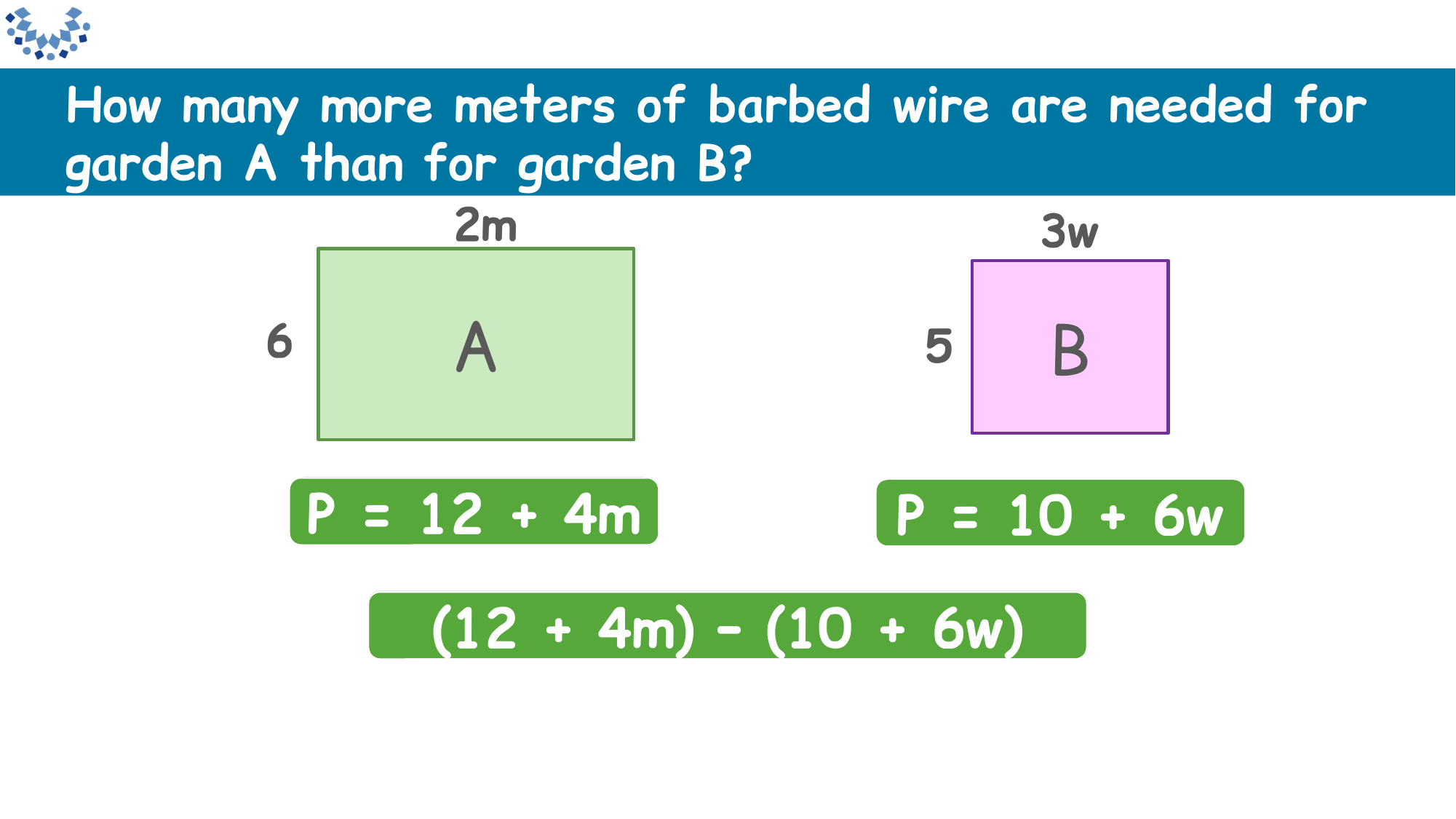

How many more meters of barbed wire are needed for garden A than for garden B?
2m
3w
A
B
6
5
P =
P = 12 + 4m
P = 10 + 6w

(12 + 4m) – (10 + 6w)